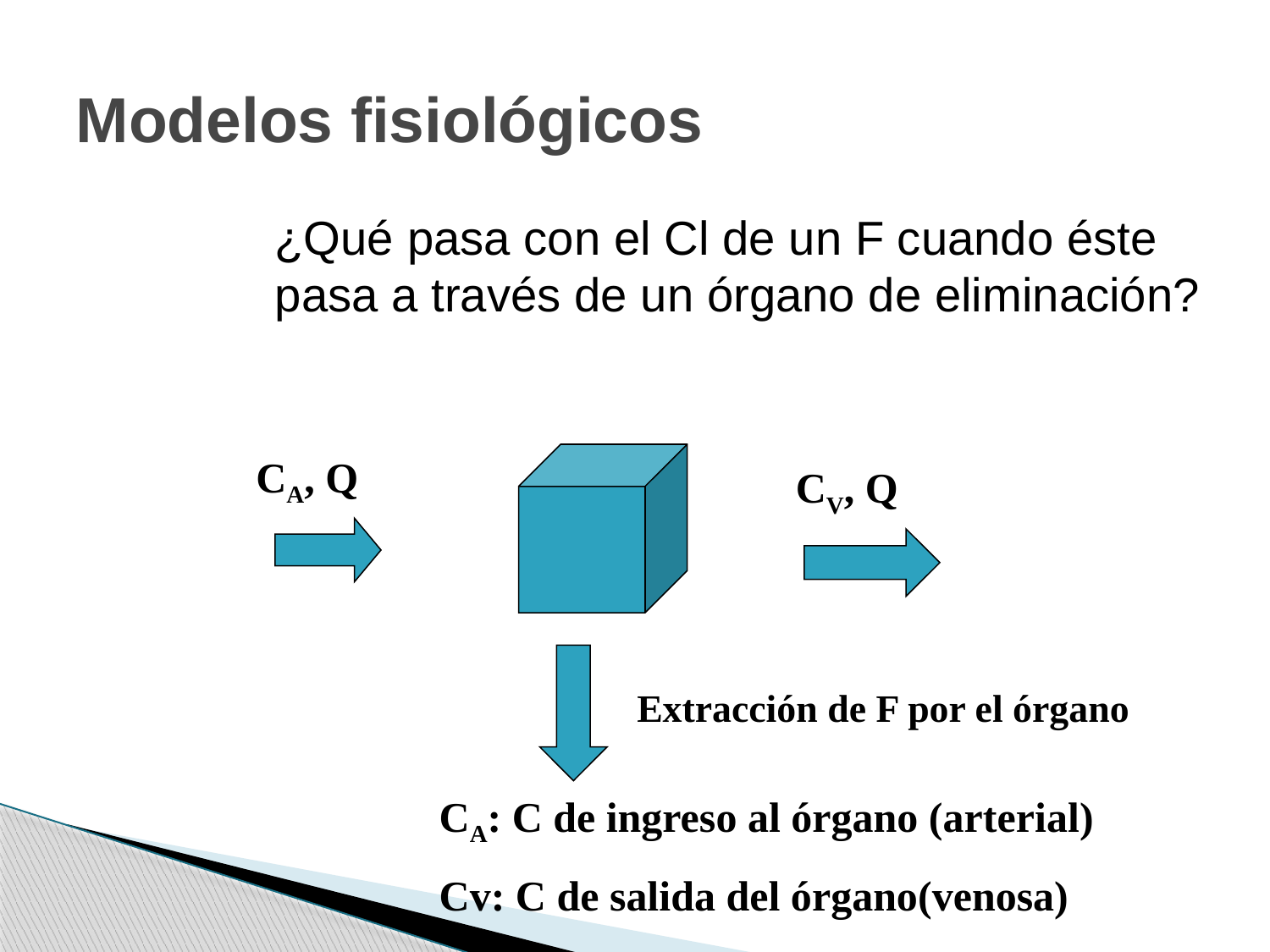

# Modelos fisiológicos
¿Qué pasa con el Cl de un F cuando éste pasa a través de un órgano de eliminación?
CA, Q

CV, Q

Extracción de F por el órgano
CA: C de ingreso al órgano (arterial)
Cv: C de salida del órgano(venosa)